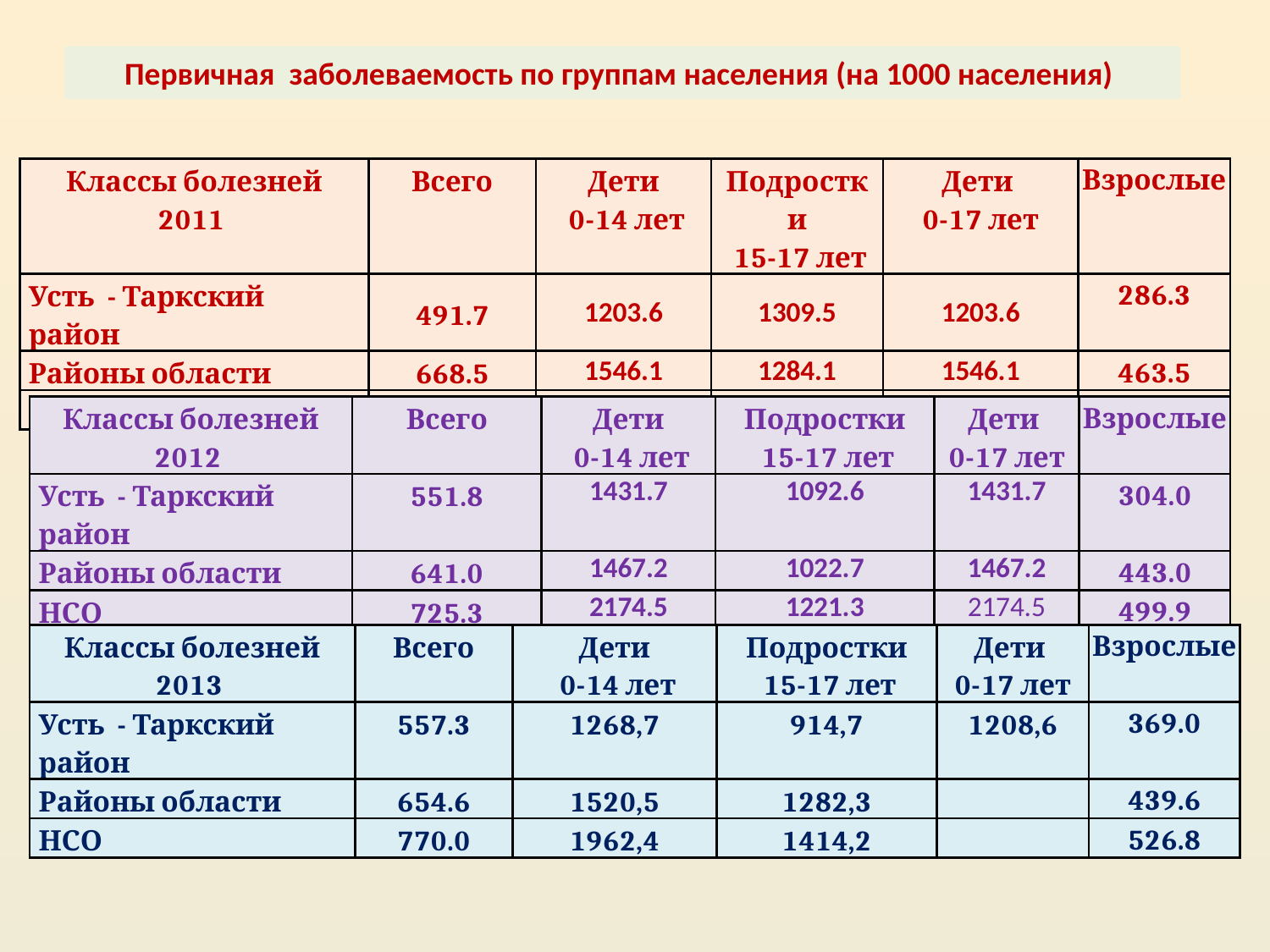

# Первичная  заболеваемость по группам населения (на 1000 населения)
| Классы болезней 2011 | Всего | Дети 0-14 лет | Подростки 15-17 лет | Дети 0-17 лет | Взрослые |
| --- | --- | --- | --- | --- | --- |
| Усть - Таркский район | 491.7 | 1203.6 | 1309.5 | 1203.6 | 286.3 |
| Районы области | 668.5 | 1546.1 | 1284.1 | 1546.1 | 463.5 |
| НСО | 770.7 | 2241.5 | 1313.0 | 2241.5 | 543.1 |
| Классы болезней 2012 | Всего | Дети 0-14 лет | Подростки 15-17 лет | Дети 0-17 лет | Взрослые |
| --- | --- | --- | --- | --- | --- |
| Усть - Таркский район | 551.8 | 1431.7 | 1092.6 | 1431.7 | 304.0 |
| Районы области | 641.0 | 1467.2 | 1022.7 | 1467.2 | 443.0 |
| НСО | 725.3 | 2174.5 | 1221.3 | 2174.5 | 499.9 |
| Классы болезней 2013 | Всего | Дети 0-14 лет | Подростки 15-17 лет | Дети 0-17 лет | Взрослые |
| --- | --- | --- | --- | --- | --- |
| Усть - Таркский район | 557.3 | 1268,7 | 914,7 | 1208,6 | 369.0 |
| Районы области | 654.6 | 1520,5 | 1282,3 |  | 439.6 |
| НСО | 770.0 | 1962,4 | 1414,2 |  | 526.8 |